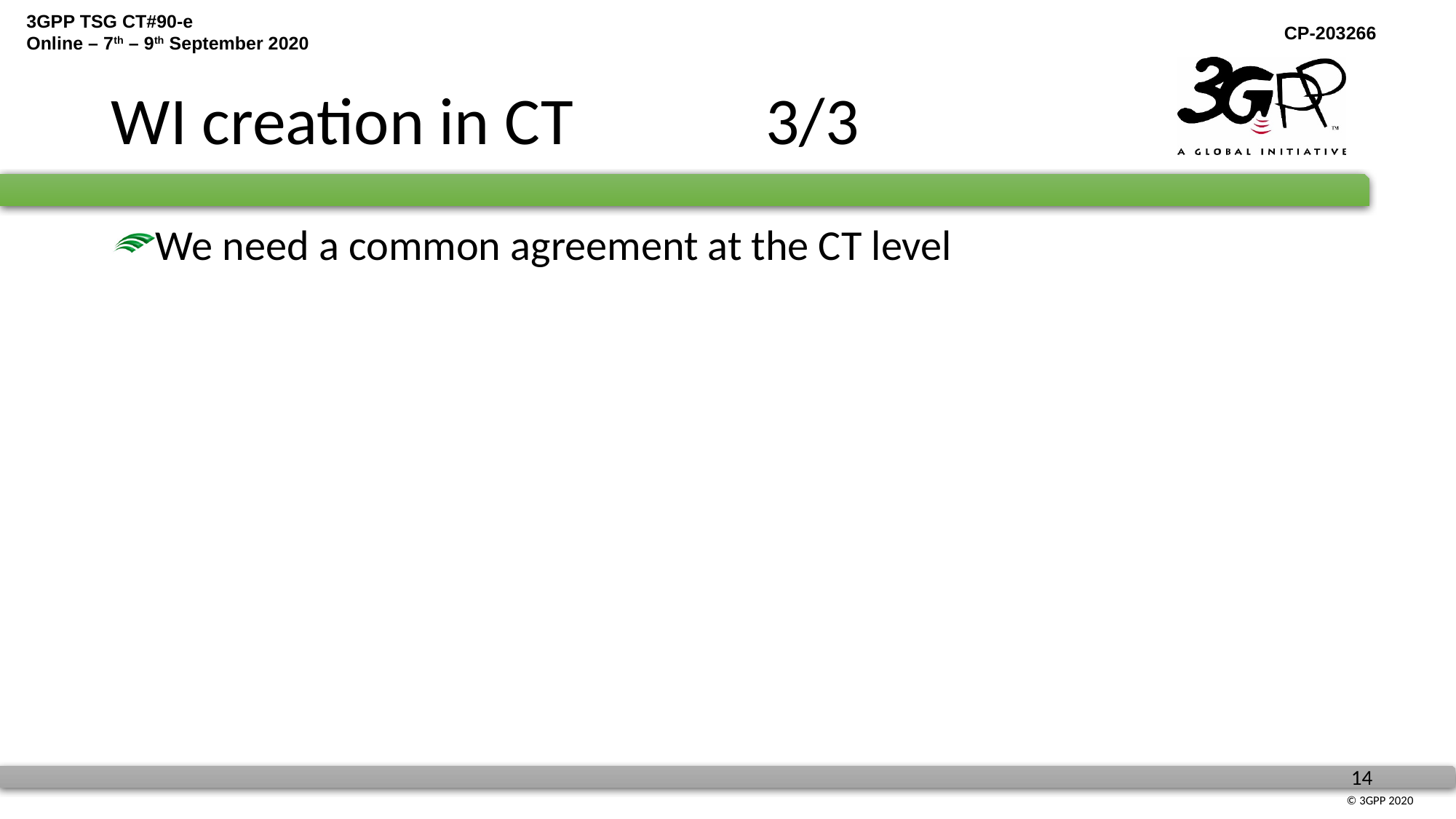

# WI creation in CT		3/3
We need a common agreement at the CT level